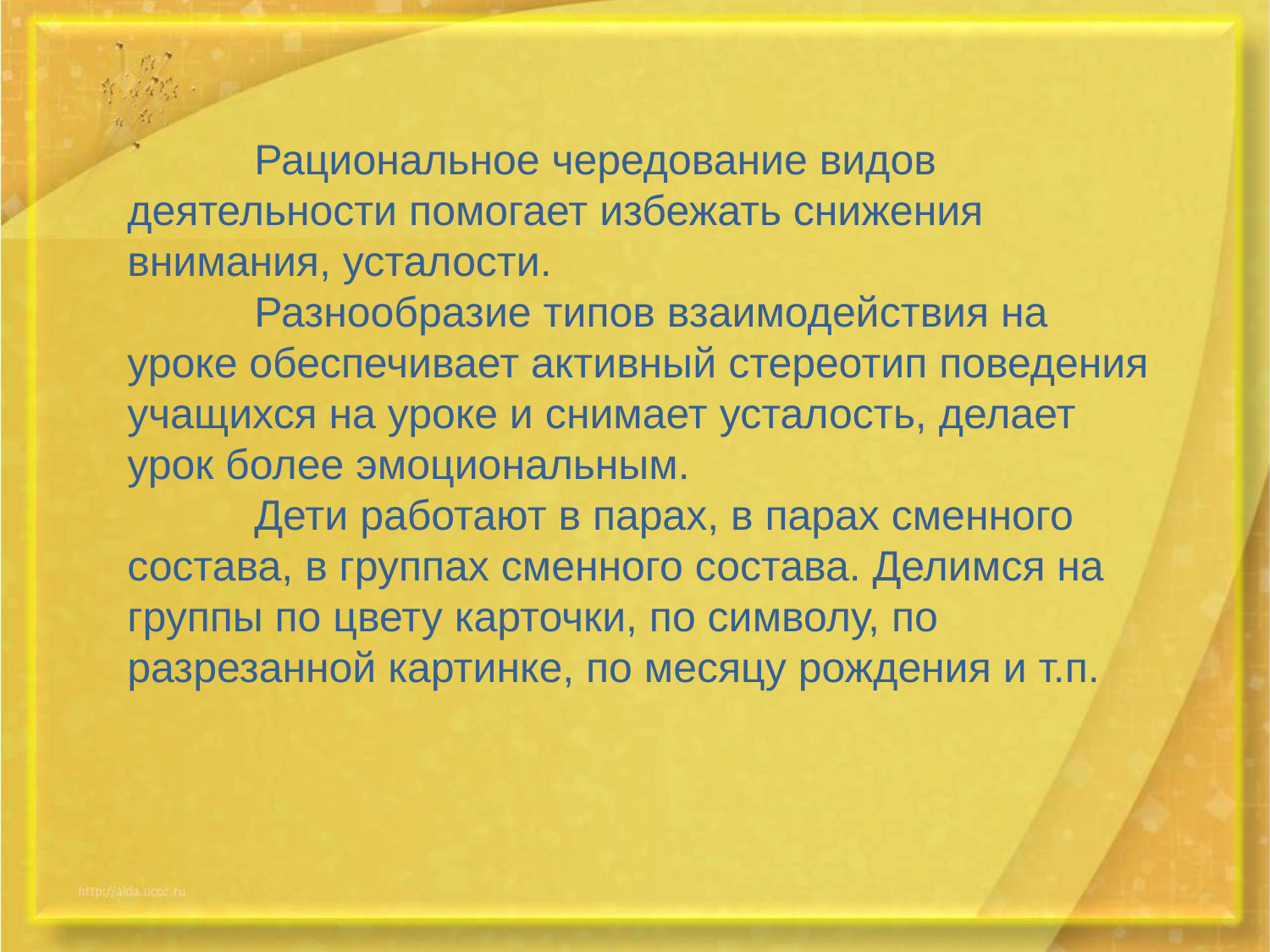

Рациональное чередование видов деятельности помогает избежать снижения внимания, усталости.
	Разнообразие типов взаимодействия на уроке обеспечивает активный стереотип поведения учащихся на уроке и снимает усталость, делает урок более эмоциональным.
	Дети работают в парах, в парах сменного состава, в группах сменного состава. Делимся на группы по цвету карточки, по символу, по разрезанной картинке, по месяцу рождения и т.п.